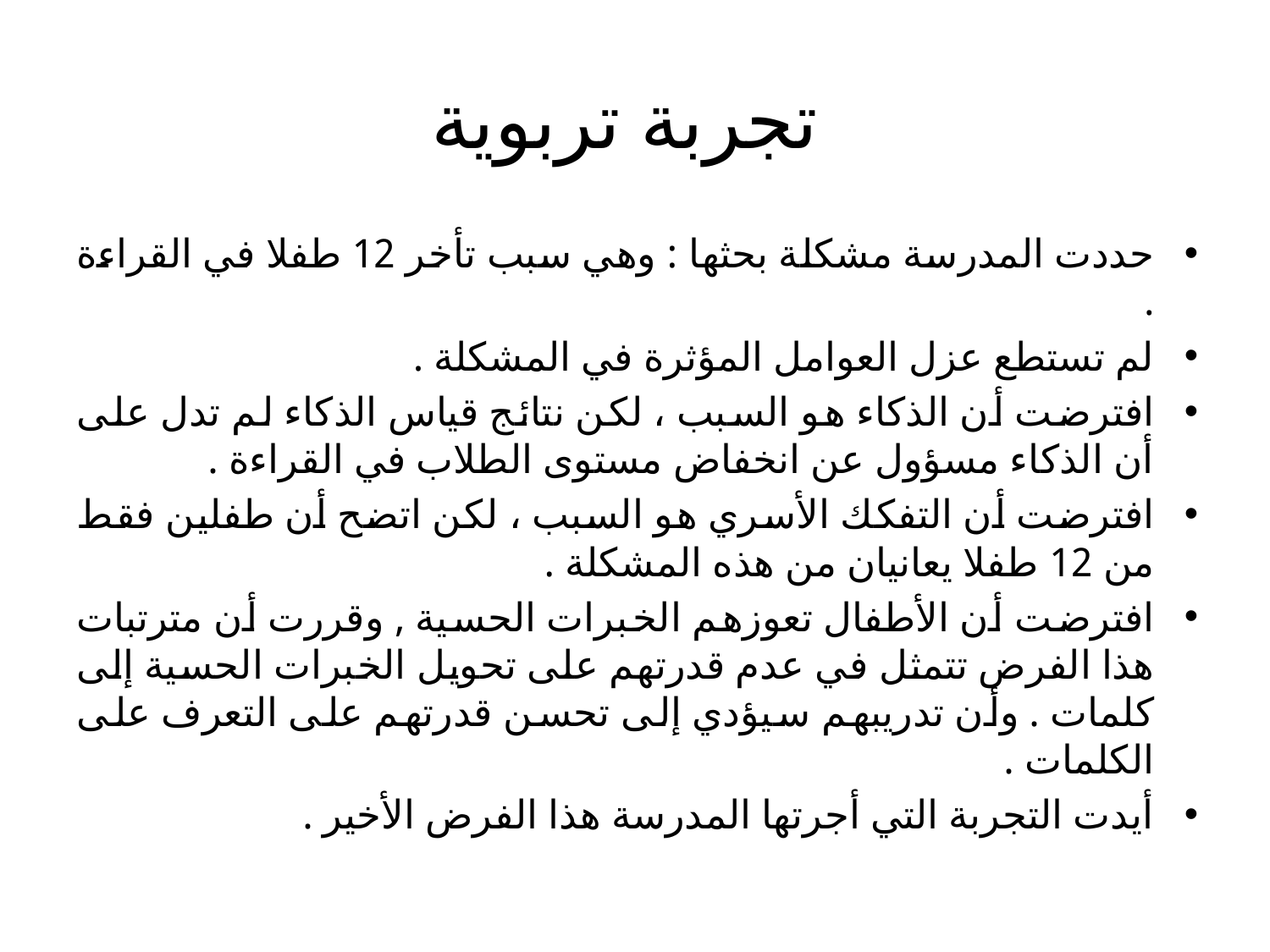

# تجربة تربوية
حددت المدرسة مشكلة بحثها : وهي سبب تأخر 12 طفلا في القراءة .
لم تستطع عزل العوامل المؤثرة في المشكلة .
افترضت أن الذكاء هو السبب ، لكن نتائج قياس الذكاء لم تدل على أن الذكاء مسؤول عن انخفاض مستوى الطلاب في القراءة .
افترضت أن التفكك الأسري هو السبب ، لكن اتضح أن طفلين فقط من 12 طفلا يعانيان من هذه المشكلة .
افترضت أن الأطفال تعوزهم الخبرات الحسية , وقررت أن مترتبات هذا الفرض تتمثل في عدم قدرتهم على تحويل الخبرات الحسية إلى كلمات . وأن تدريبهم سيؤدي إلى تحسن قدرتهم على التعرف على الكلمات .
أيدت التجربة التي أجرتها المدرسة هذا الفرض الأخير .